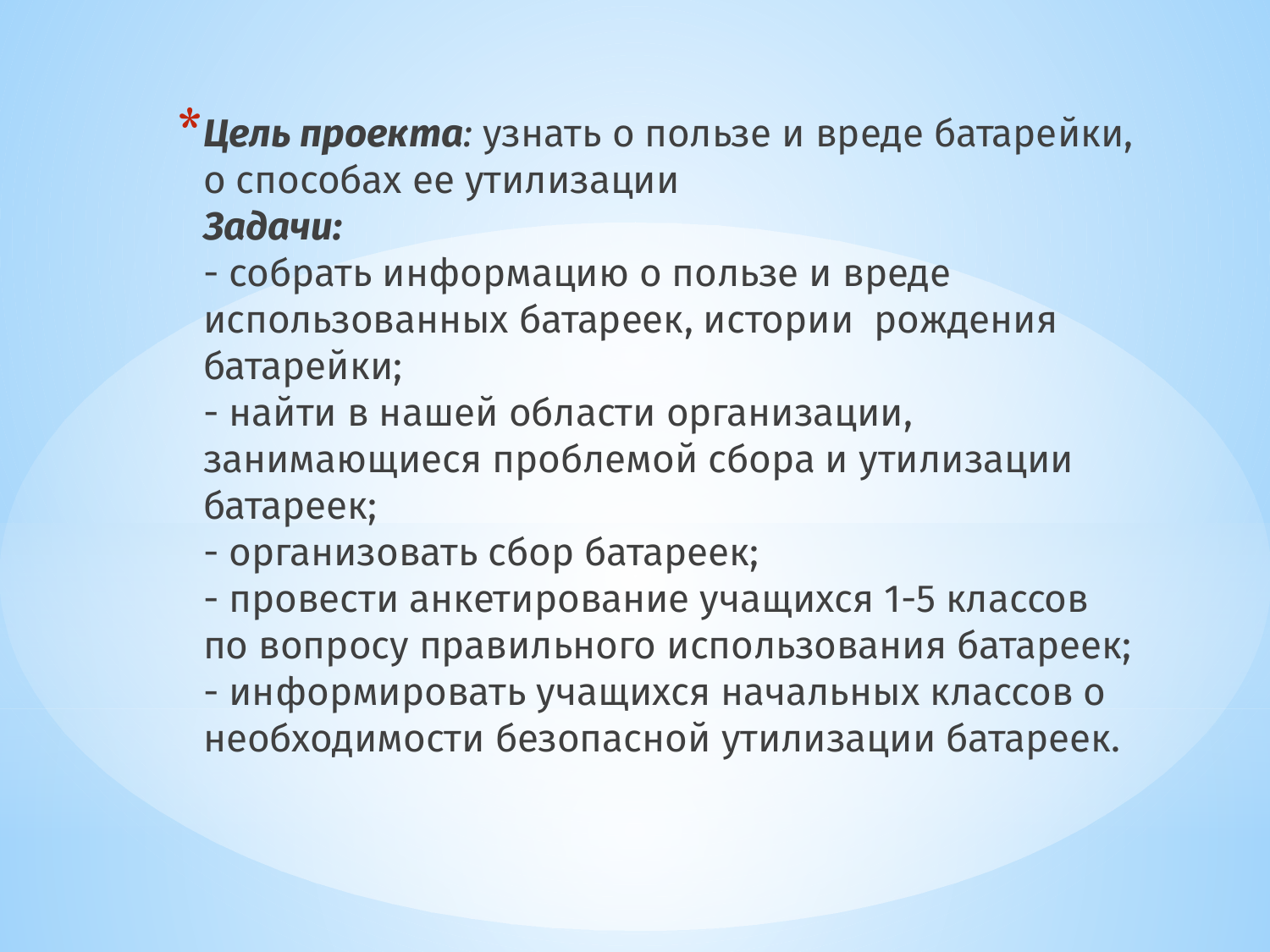

Цель проекта: узнать о пользе и вреде батарейки, о способах ее утилизации
Задачи: 
- собрать информацию о пользе и вреде использованных батареек, истории  рождения батарейки;
- найти в нашей области организации, занимающиеся проблемой сбора и утилизации батареек;
- организовать сбор батареек;
- провести анкетирование учащихся 1-5 классов по вопросу правильного использования батареек;
- информировать учащихся начальных классов о необходимости безопасной утилизации батареек.

#